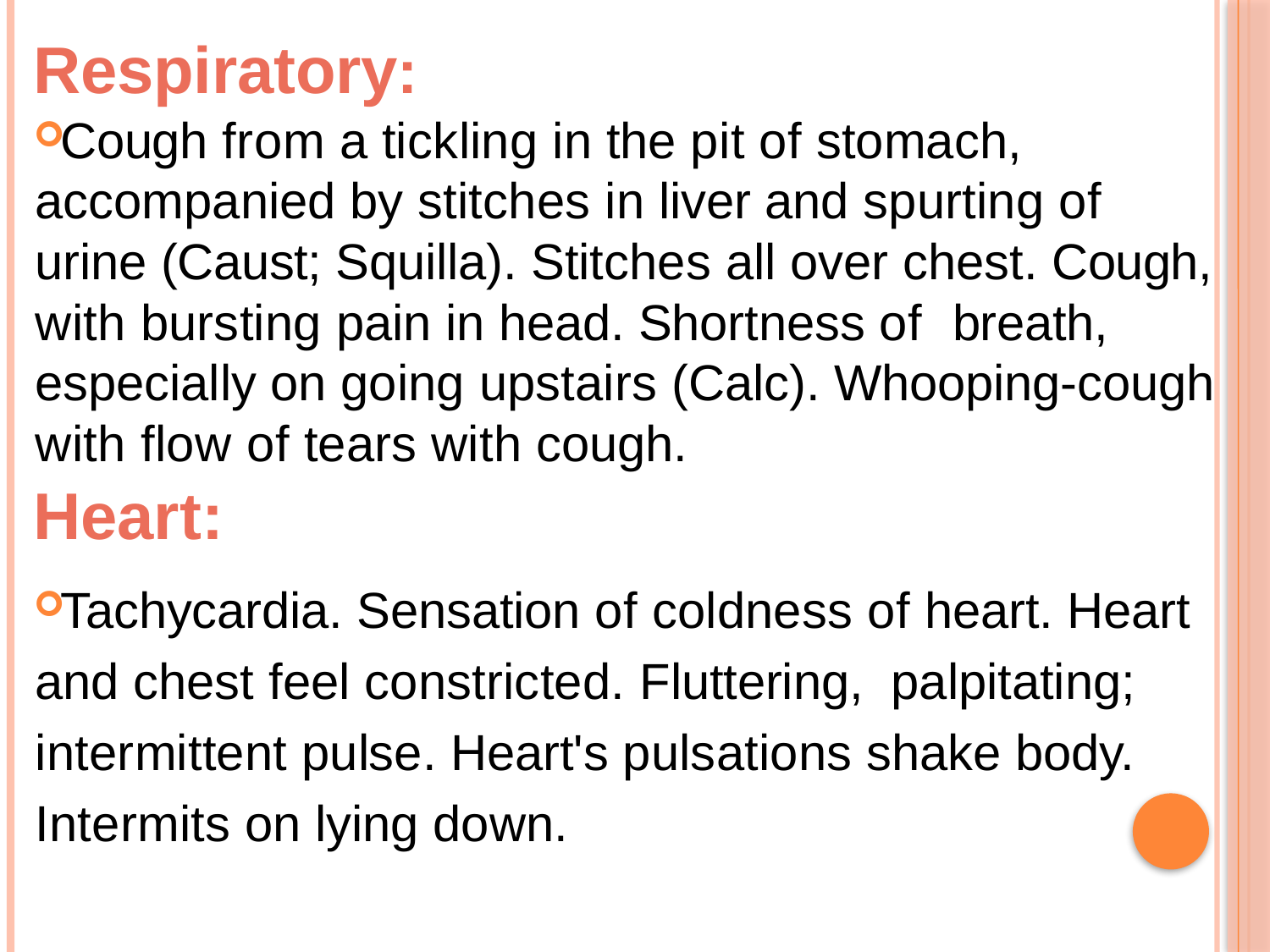

Respiratory:
Cough from a tickling in the pit of stomach, accompanied by stitches in liver and spurting of  urine (Caust; Squilla). Stitches all over chest. Cough, with bursting pain in head. Shortness of  breath, especially on going upstairs (Calc). Whooping-cough with flow of tears with cough.
Heart:
Tachycardia. Sensation of coldness of heart. Heart and chest feel constricted. Fluttering,  palpitating; intermittent pulse. Heart's pulsations shake body. Intermits on lying down.